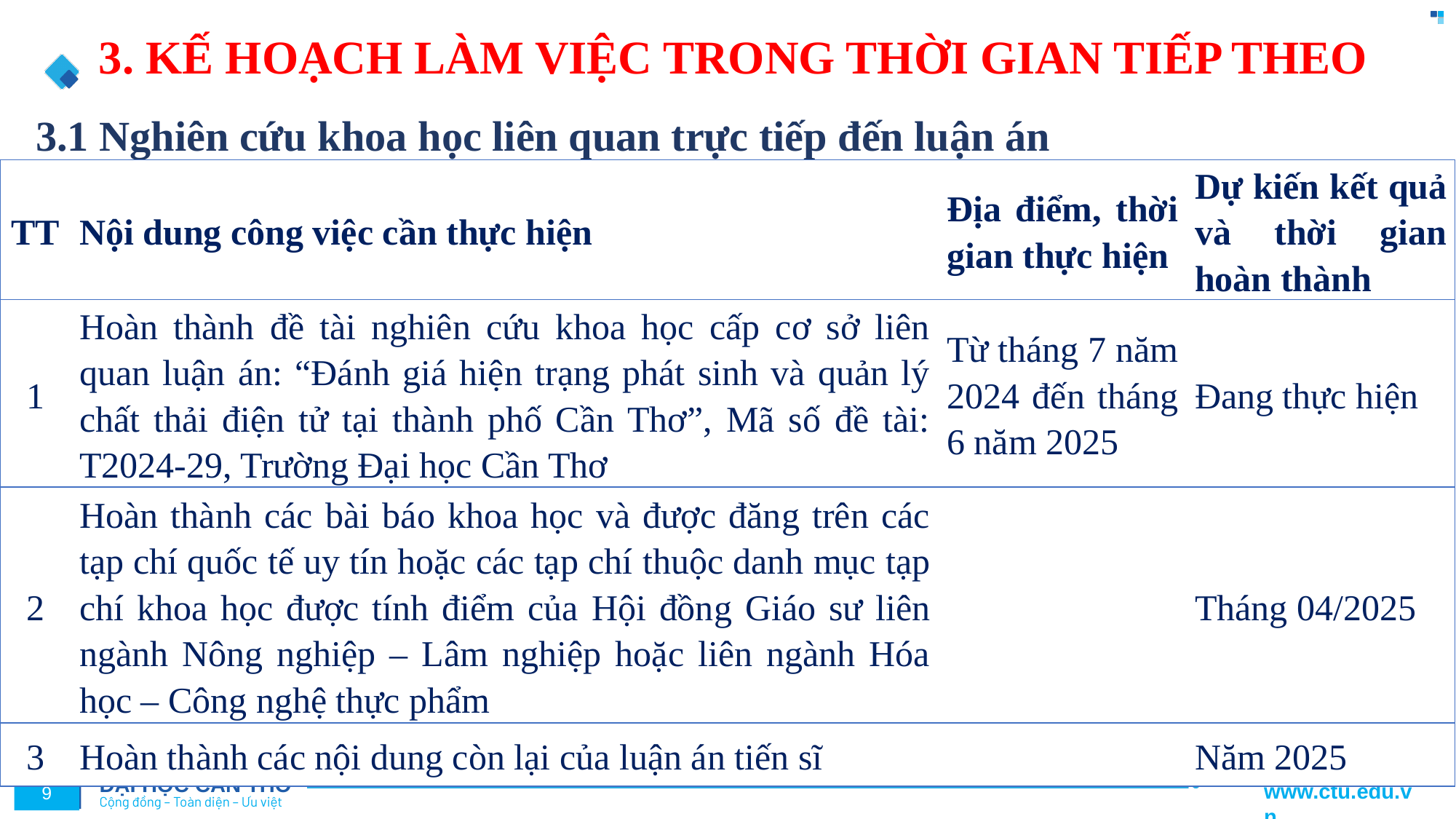

3. KẾ HOẠCH LÀM VIỆC TRONG THỜI GIAN TIẾP THEO
# 3.1 Nghiên cứu khoa học liên quan trực tiếp đến luận án
| TT | Nội dung công việc cần thực hiện | Địa điểm, thời gian thực hiện | Dự kiến kết quả và thời gian hoàn thành |
| --- | --- | --- | --- |
| 1 | Hoàn thành đề tài nghiên cứu khoa học cấp cơ sở liên quan luận án: “Đánh giá hiện trạng phát sinh và quản lý chất thải điện tử tại thành phố Cần Thơ”, Mã số đề tài: T2024-29, Trường Đại học Cần Thơ | Từ tháng 7 năm 2024 đến tháng 6 năm 2025 | Đang thực hiện |
| 2 | Hoàn thành các bài báo khoa học và được đăng trên các tạp chí quốc tế uy tín hoặc các tạp chí thuộc danh mục tạp chí khoa học được tính điểm của Hội đồng Giáo sư liên ngành Nông nghiệp – Lâm nghiệp hoặc liên ngành Hóa học – Công nghệ thực phẩm |  | Tháng 04/2025 |
| 3 | Hoàn thành các nội dung còn lại của luận án tiến sĩ |  | Năm 2025 |